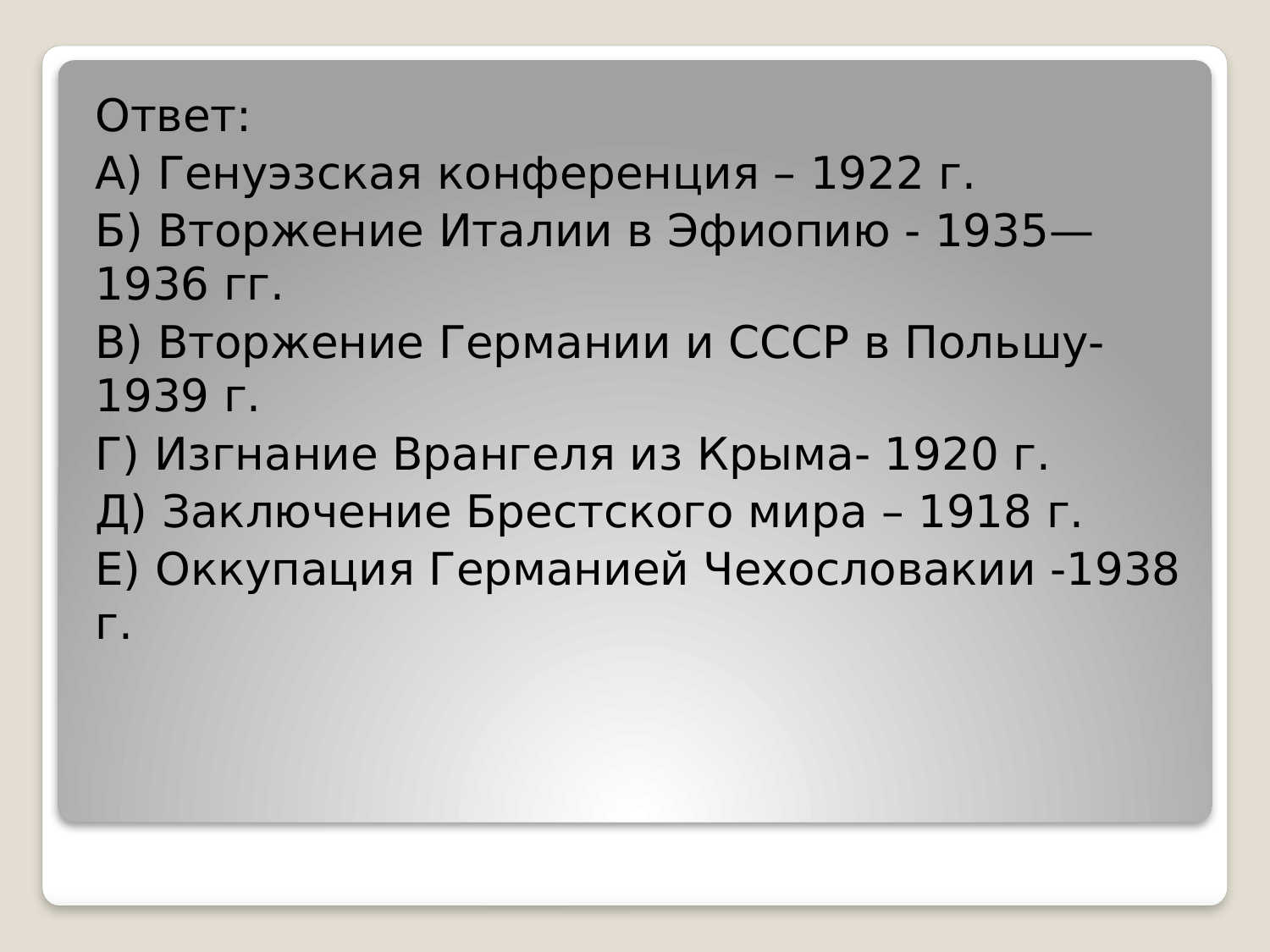

Ответ:
А) Генуэзская конференция – 1922 г.
Б) Вторжение Италии в Эфиопию - 1935—1936 гг.
В) Вторжение Германии и СССР в Польшу- 1939 г.
Г) Изгнание Врангеля из Крыма- 1920 г.
Д) Заключение Брестского мира – 1918 г.
Е) Оккупация Германией Чехословакии -1938 г.

#